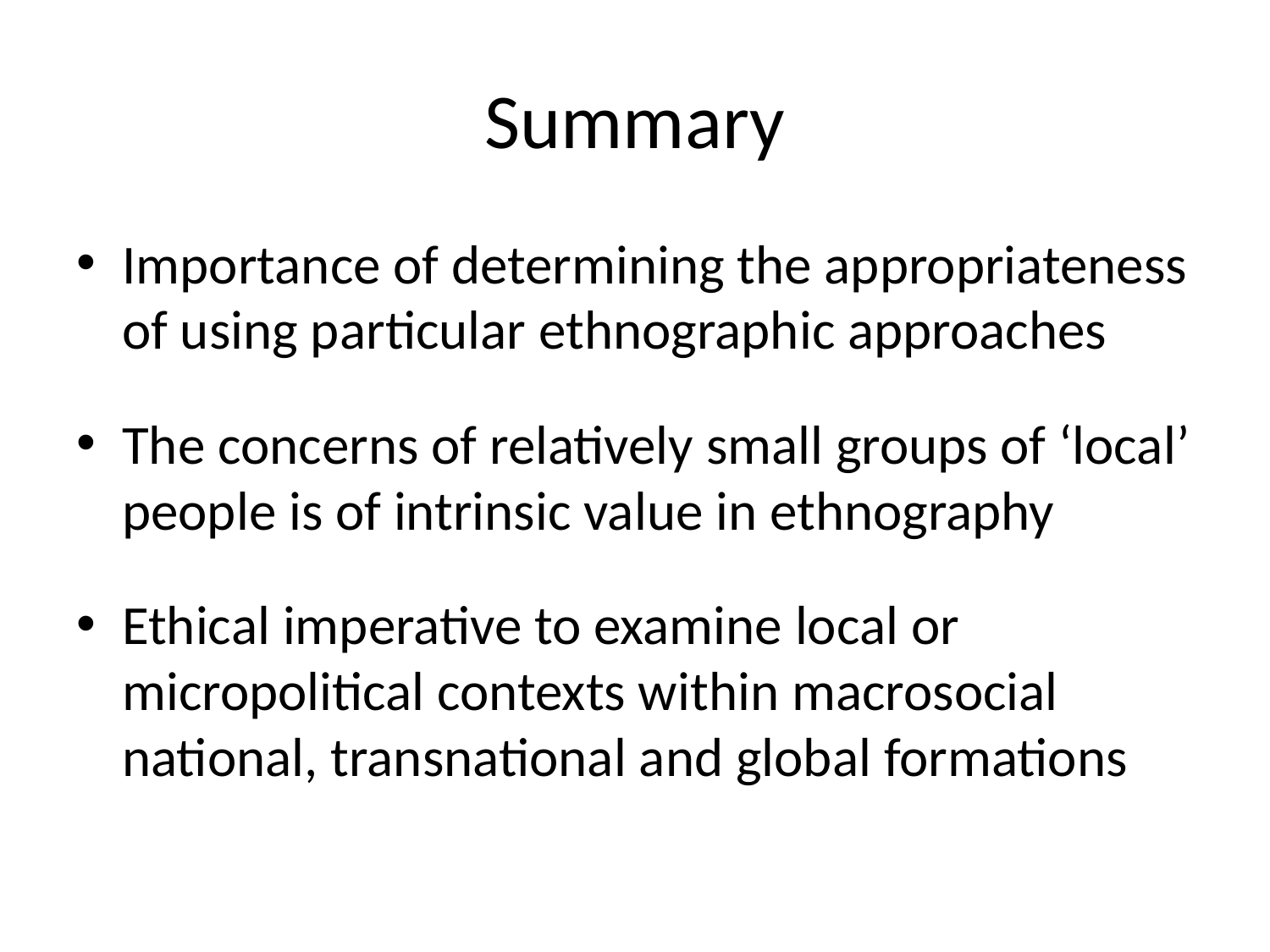

# Summary
Importance of determining the appropriateness of using particular ethnographic approaches
The concerns of relatively small groups of ‘local’ people is of intrinsic value in ethnography
Ethical imperative to examine local or micropolitical contexts within macrosocial national, transnational and global formations